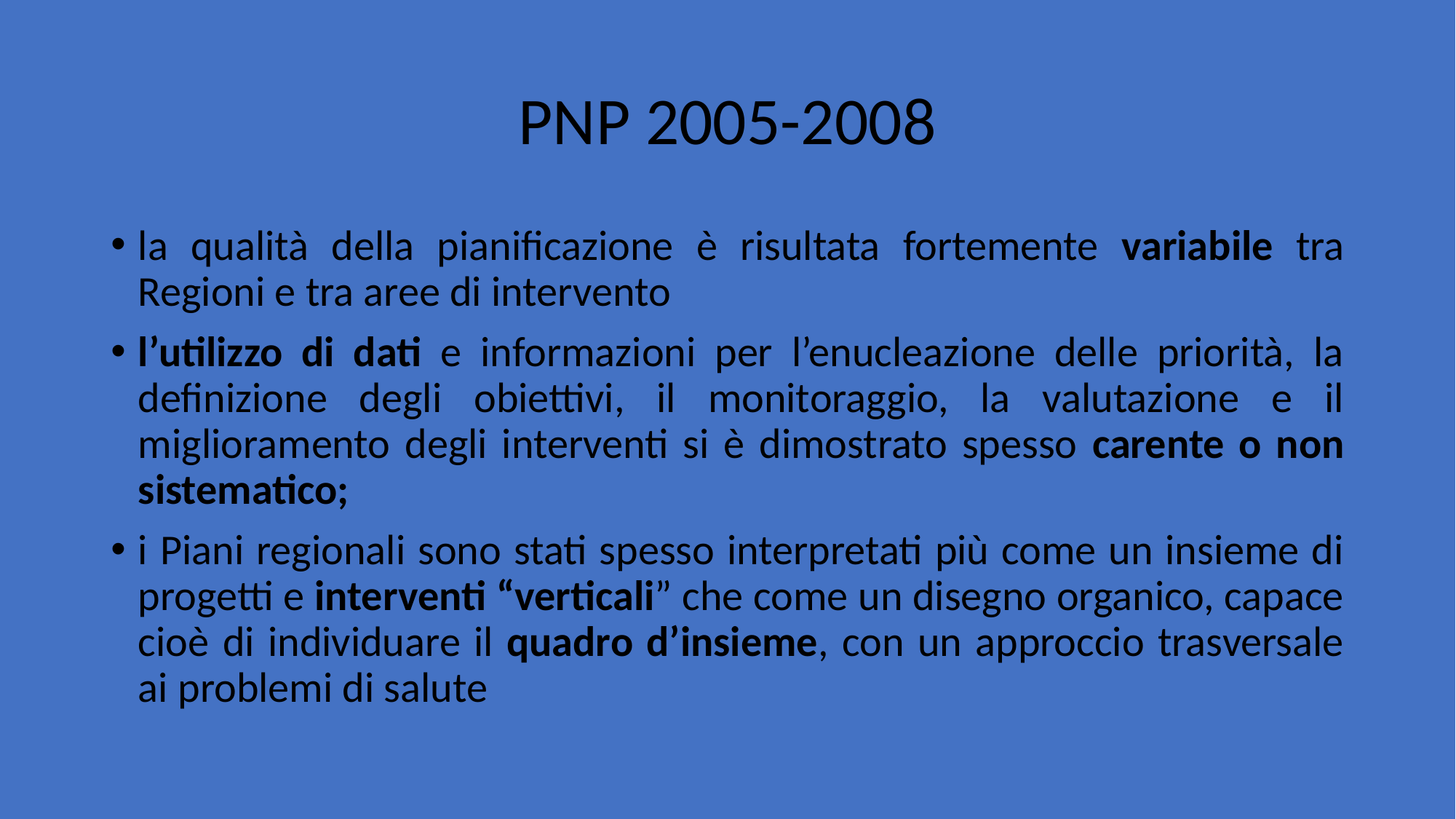

# PNP 2005-2008
la qualità della pianificazione è risultata fortemente variabile tra Regioni e tra aree di intervento
l’utilizzo di dati e informazioni per l’enucleazione delle priorità, la definizione degli obiettivi, il monitoraggio, la valutazione e il miglioramento degli interventi si è dimostrato spesso carente o non sistematico;
i Piani regionali sono stati spesso interpretati più come un insieme di progetti e interventi “verticali” che come un disegno organico, capace cioè di individuare il quadro d’insieme, con un approccio trasversale ai problemi di salute